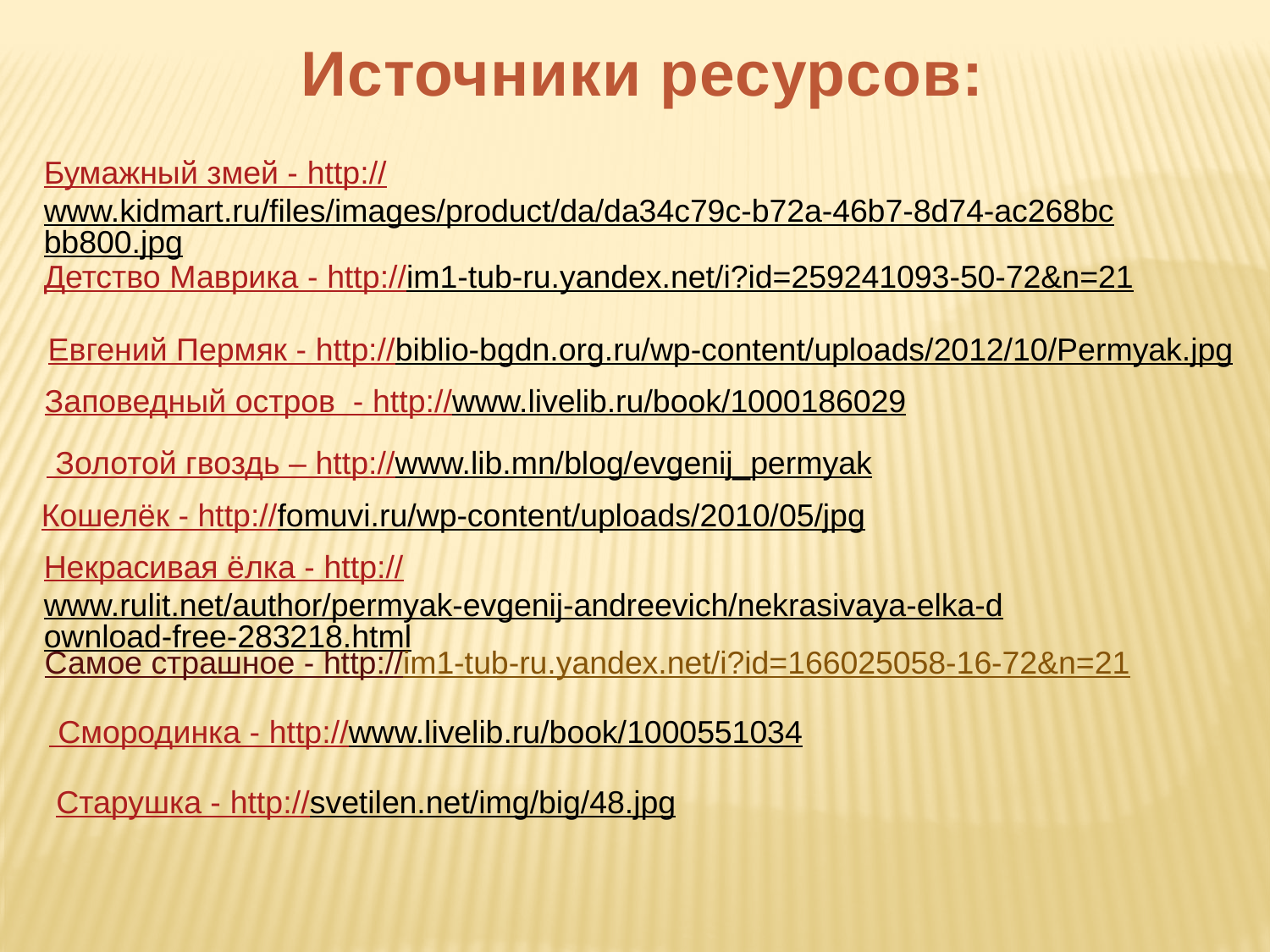

Источники ресурсов:
Бумажный змей - http://www.kidmart.ru/files/images/product/da/da34c79c-b72a-46b7-8d74-ac268bcbb800.jpg
Детство Маврика - http://im1-tub-ru.yandex.net/i?id=259241093-50-72&n=21
Евгений Пермяк - http://biblio-bgdn.org.ru/wp-content/uploads/2012/10/Permyak.jpg
Заповедный остров  - http://www.livelib.ru/book/1000186029
 Золотой гвоздь – http://www.lib.mn/blog/evgenij_permyak
Кошелёк - http://fomuvi.ru/wp-content/uploads/2010/05/jpg
Некрасивая ёлка - http://www.rulit.net/author/permyak-evgenij-andreevich/nekrasivaya-elka-download-free-283218.html
Самое страшное - http://im1-tub-ru.yandex.net/i?id=166025058-16-72&n=21
 Смородинка - http://www.livelib.ru/book/1000551034
Старушка - http://svetilen.net/img/big/48.jpg